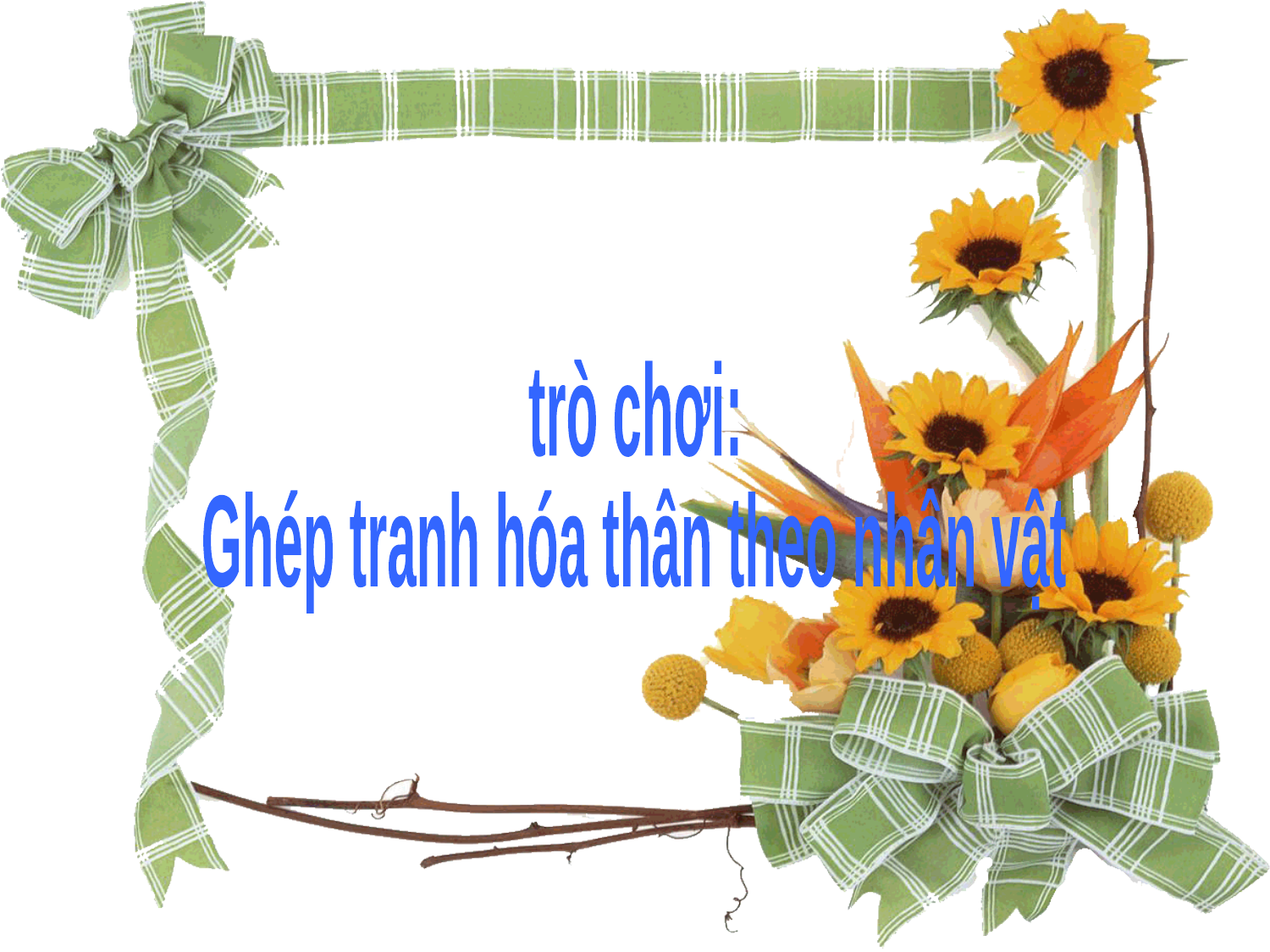

trò chơi:
Ghép tranh hóa thân theo nhân vật